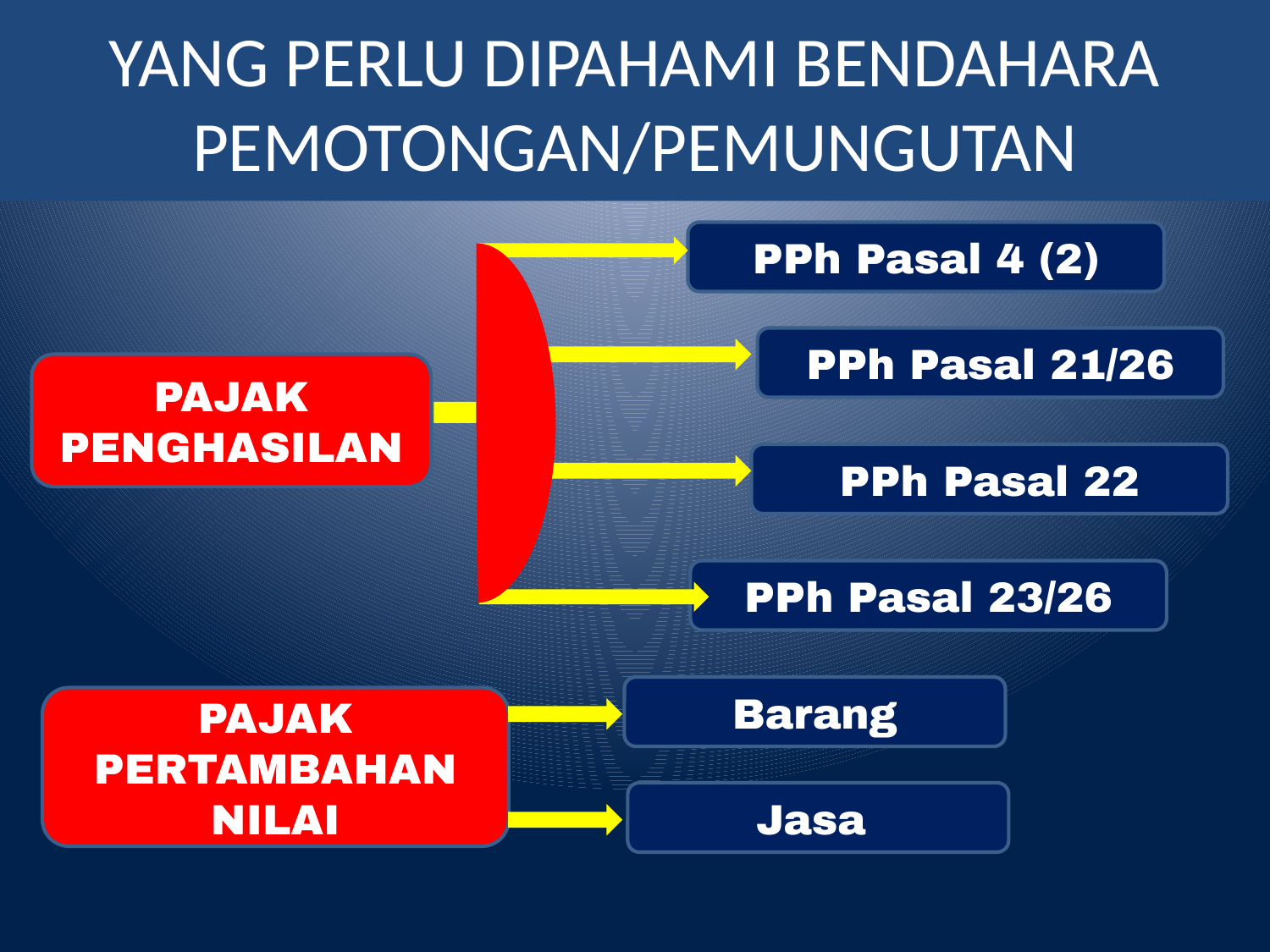

# YANG PERLU DIPAHAMI BENDAHARA PEMOTONGAN/PEMUNGUTAN
PPh Pasal 4 (2)

PPh Pasal 21/26

PAJAK PENGHASILAN

PPh Pasal 22

PPh Pasal 23/26

Barang

PAJAK PERTAMBAHAN NILAI

Jasa